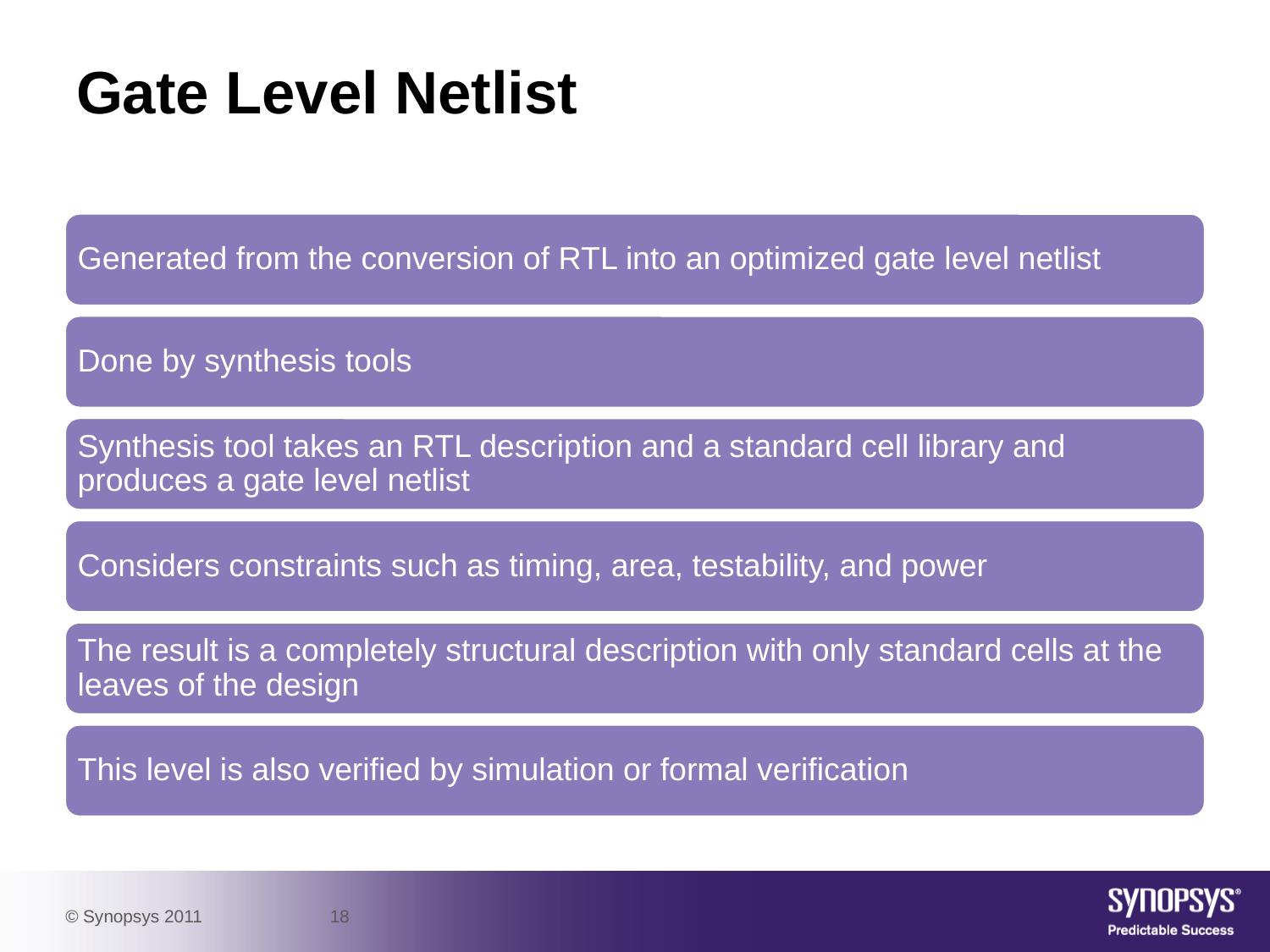

# Gate Level Netlist
Generated from the conversion of RTL into an optimized gate level netlist
Done by synthesis tools
Synthesis tool takes an RTL description and a standard cell library and produces a gate level netlist
Considers constraints such as timing, area, testability, and power
The result is a completely structural description with only standard cells at the leaves of the design
This level is also verified by simulation or formal verification